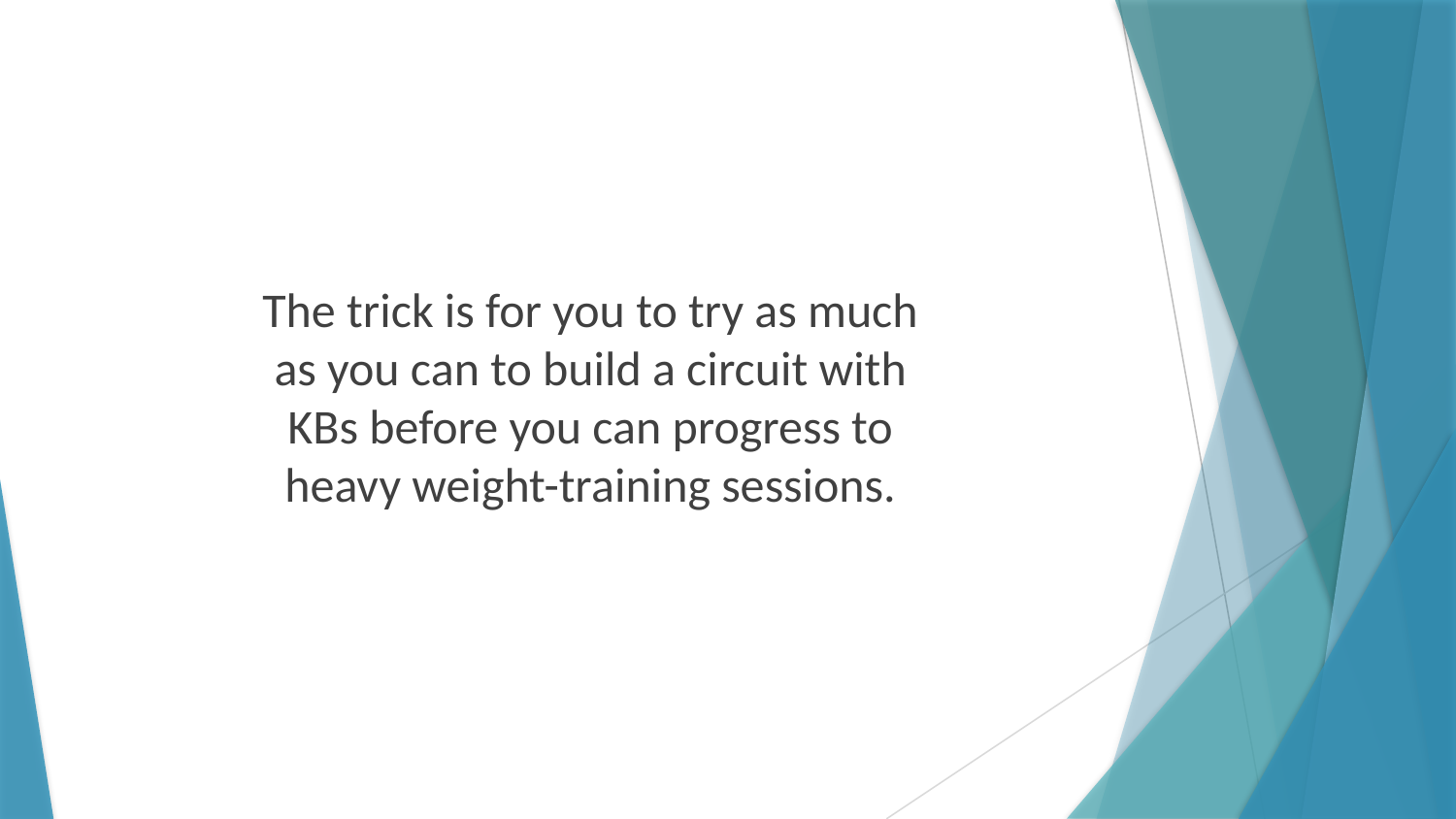

The trick is for you to try as much as you can to build a circuit with KBs before you can progress to heavy weight-training sessions.